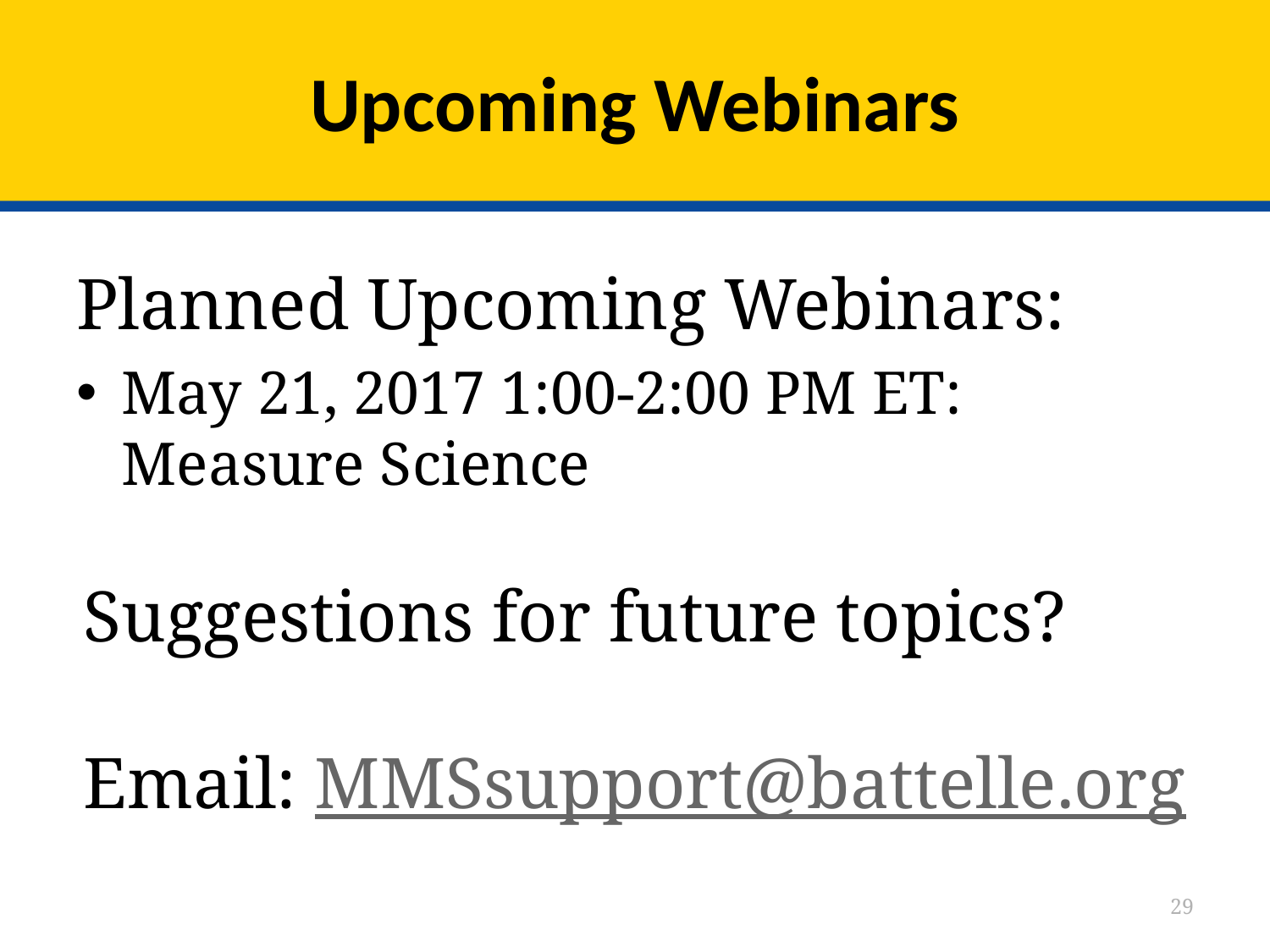

# Upcoming Webinars
Planned Upcoming Webinars:
May 21, 2017 1:00-2:00 PM ET: Measure Science

Suggestions for future topics?

Email: MMSsupport@battelle.org
29